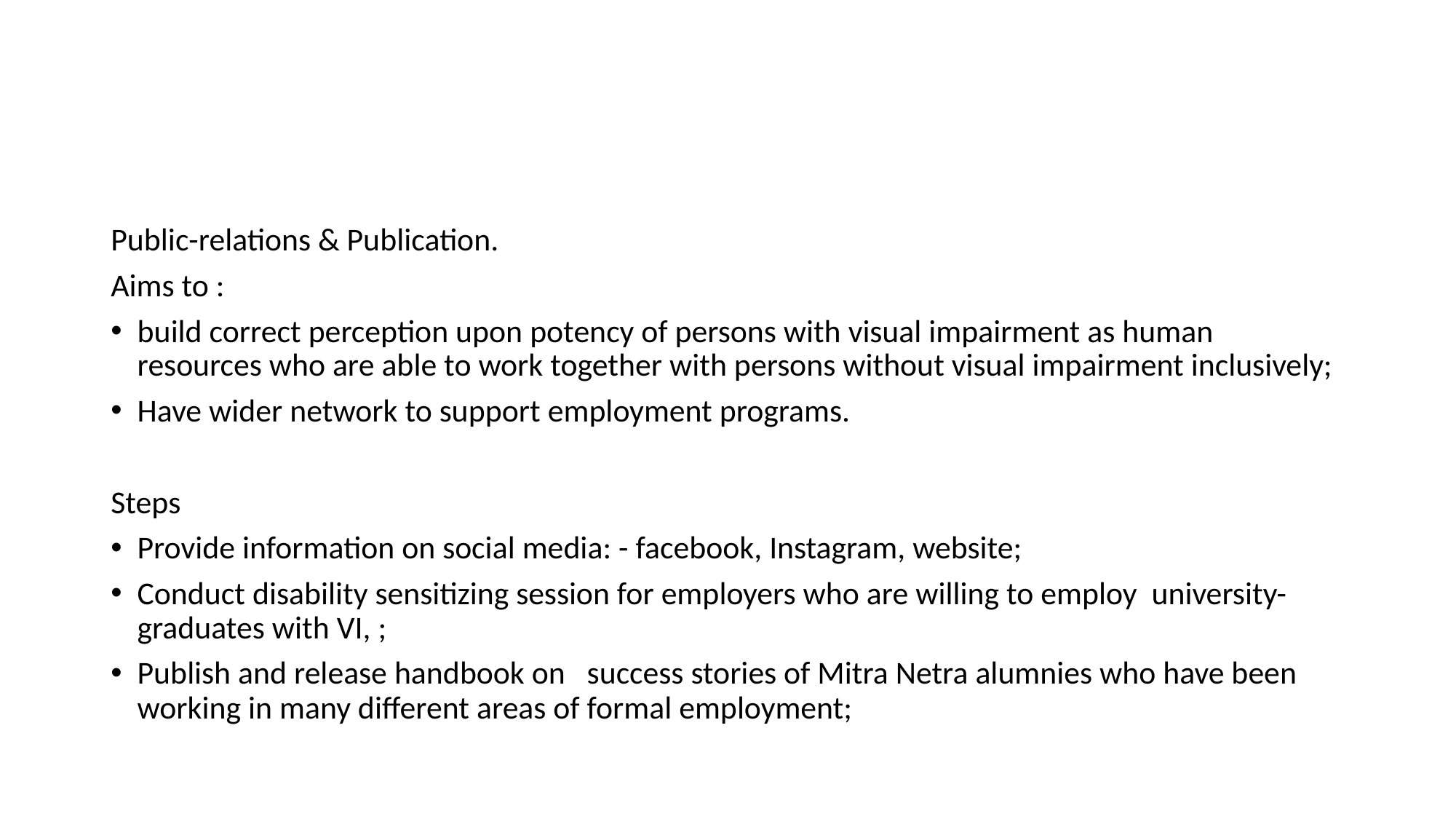

Public-relations & Publication.
Aims to :
build correct perception upon potency of persons with visual impairment as human resources who are able to work together with persons without visual impairment inclusively;
Have wider network to support employment programs.

Steps
Provide information on social media: - facebook, Instagram, website;
Conduct disability sensitizing session for employers who are willing to employ  university-graduates with VI, ;
Publish and release handbook on   success stories of Mitra Netra alumnies who have been working in many different areas of formal employment;